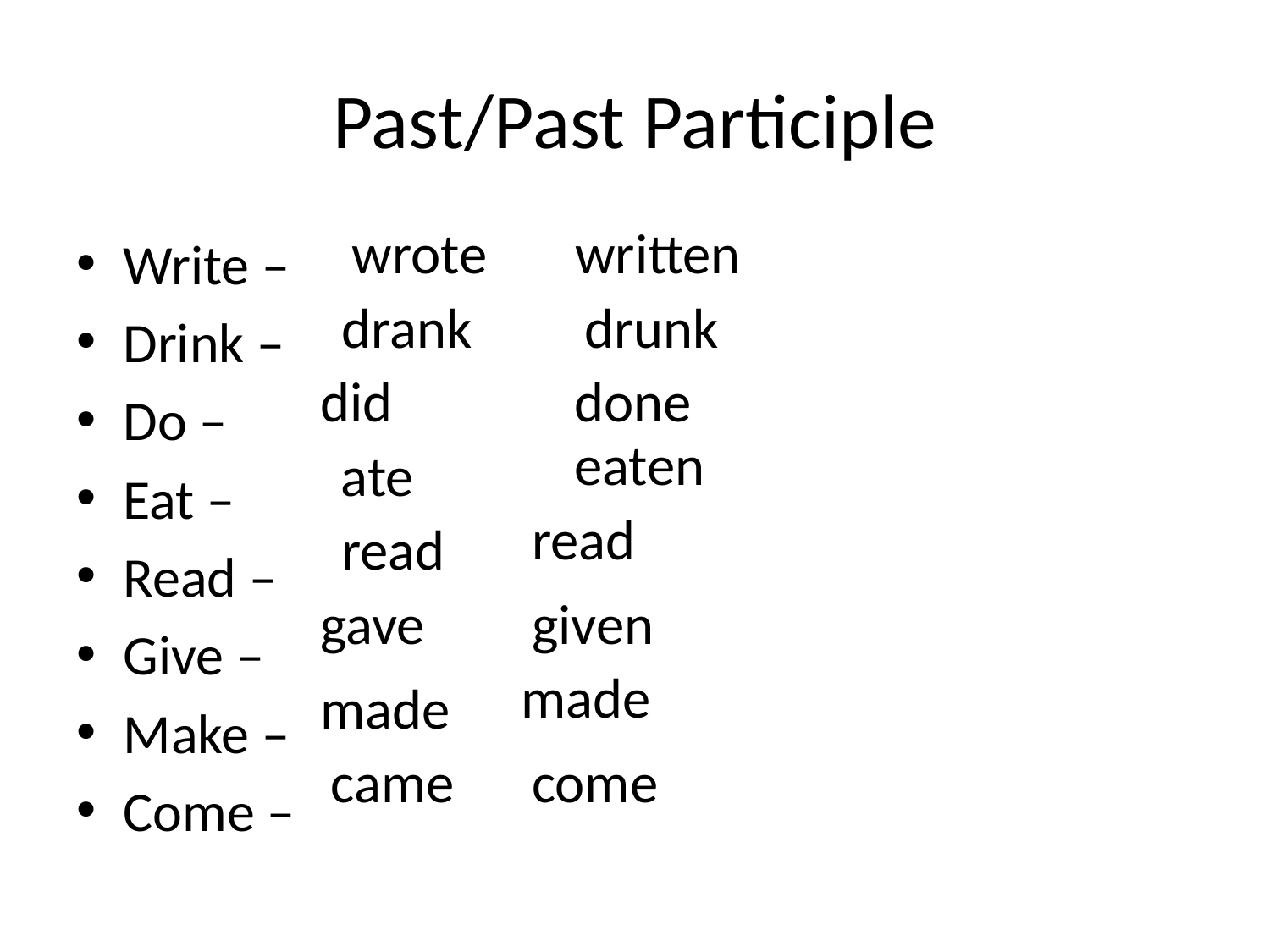

# Past/Past Participle
wrote
written
Write –
Drink –
Do –
Eat –
Read –
Give –
Make –
Come –
drank
drunk
did
done
eaten
ate
read
read
gave
given
made
made
came
come